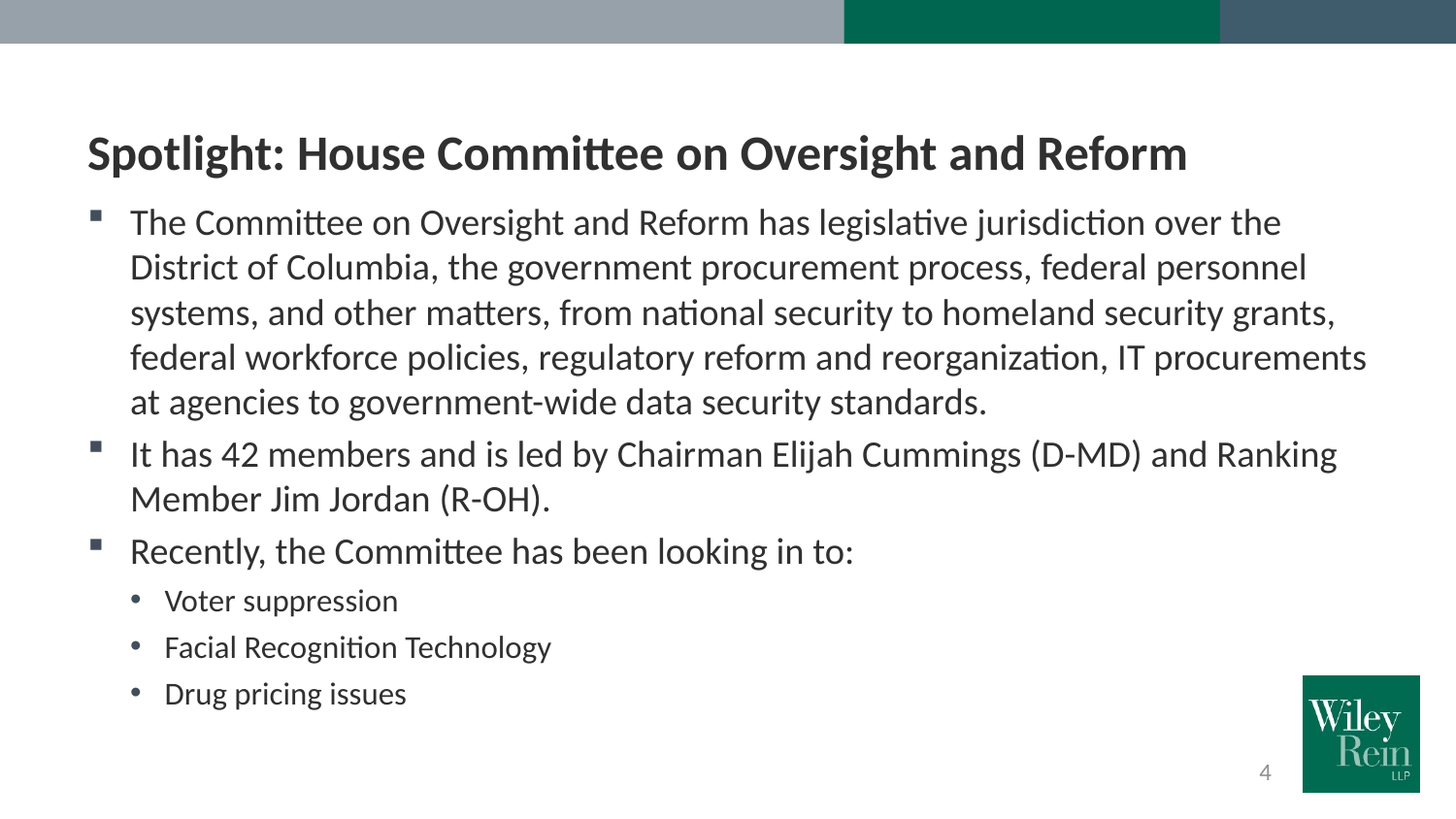

# Spotlight: House Committee on Oversight and Reform
The Committee on Oversight and Reform has legislative jurisdiction over the District of Columbia, the government procurement process, federal personnel systems, and other matters, from national security to homeland security grants, federal workforce policies, regulatory reform and reorganization, IT procurements at agencies to government-wide data security standards.
It has 42 members and is led by Chairman Elijah Cummings (D-MD) and Ranking Member Jim Jordan (R-OH).
Recently, the Committee has been looking in to:
Voter suppression
Facial Recognition Technology
Drug pricing issues

4